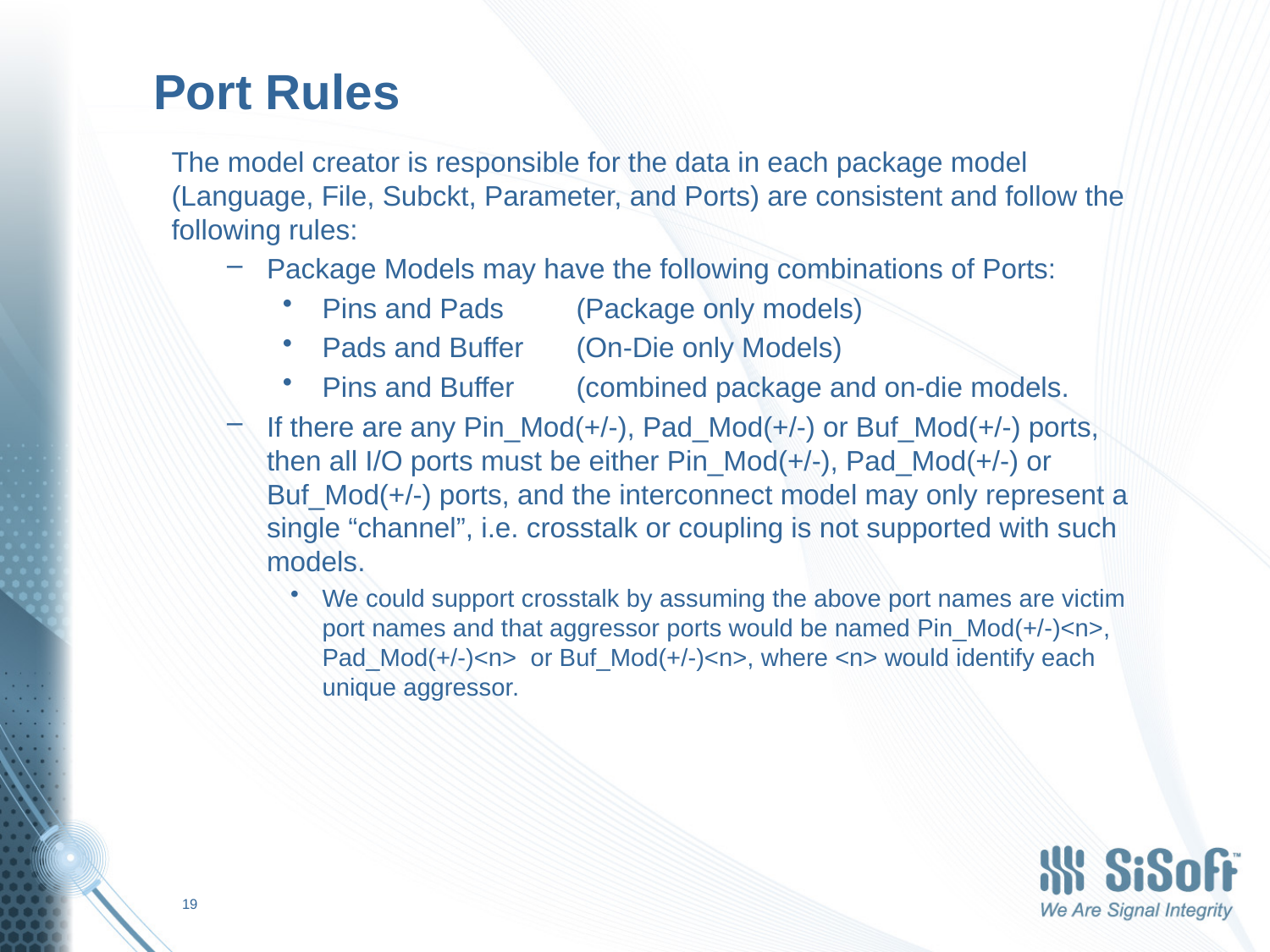

# Port Rules
The model creator is responsible for the data in each package model (Language, File, Subckt, Parameter, and Ports) are consistent and follow the following rules:
Package Models may have the following combinations of Ports:
Pins and Pads	(Package only models)
Pads and Buffer	(On-Die only Models)
Pins and Buffer	(combined package and on-die models.
If there are any Pin_Mod(+/-), Pad_Mod(+/-) or Buf_Mod(+/-) ports, then all I/O ports must be either Pin_Mod(+/-), Pad_Mod(+/-) or Buf_Mod(+/-) ports, and the interconnect model may only represent a single “channel”, i.e. crosstalk or coupling is not supported with such models.
We could support crosstalk by assuming the above port names are victim port names and that aggressor ports would be named Pin_Mod(+/-)<n>, Pad_Mod(+/-)<n>  or Buf_Mod(+/-)<n>, where <n> would identify each unique aggressor.
19